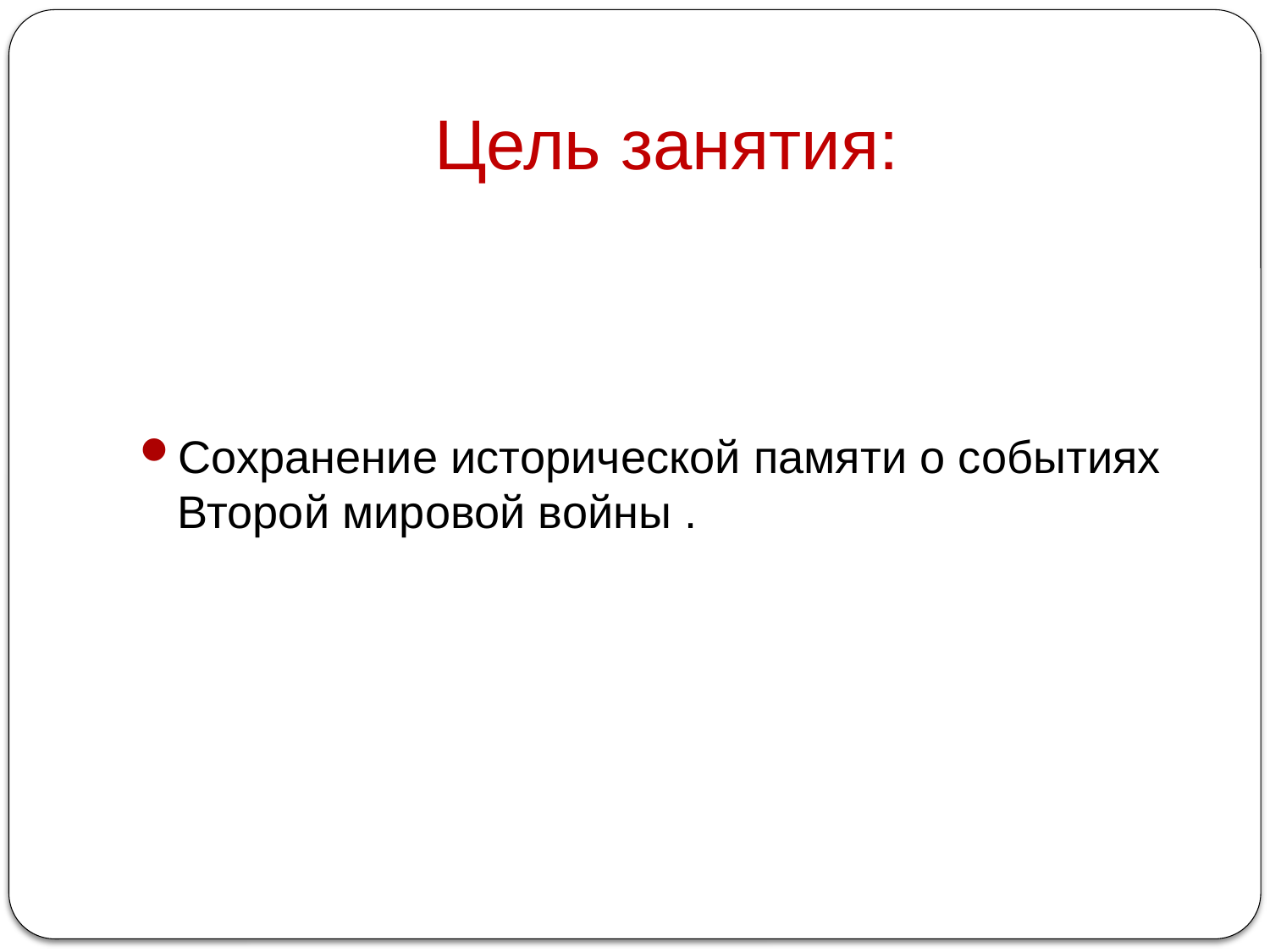

# Цель занятия:

Сохранение исторической памяти о событиях Второй мировой войны .